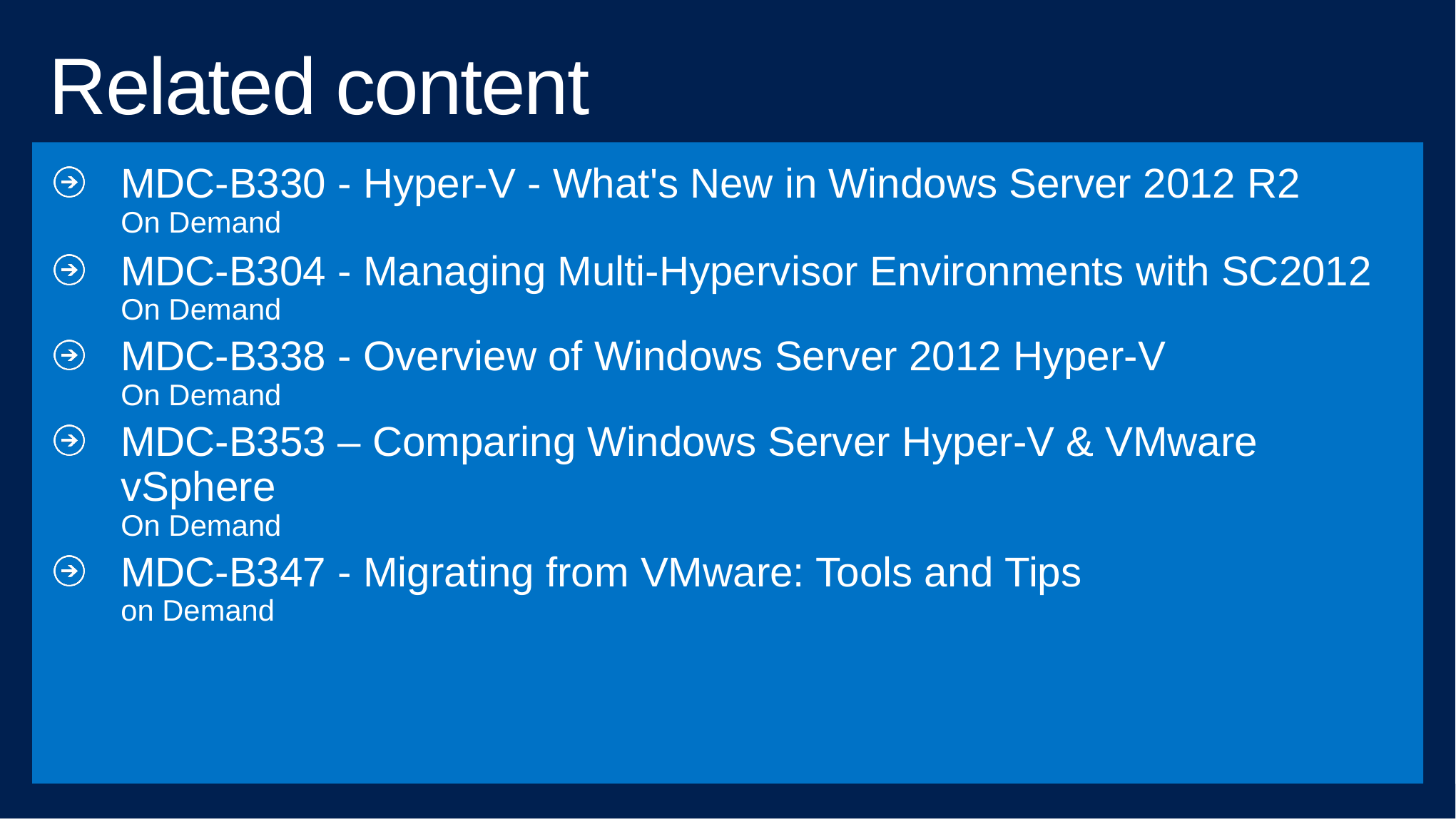

# Related content

MDC-B330 - Hyper-V - What's New in Windows Server 2012 R2
On Demand
MDC-B304 - Managing Multi-Hypervisor Environments with SC2012
On Demand
MDC-B338 - Overview of Windows Server 2012 Hyper-V
On Demand
MDC-B353 – Comparing Windows Server Hyper-V & VMware vSphere
On Demand
MDC-B347 - Migrating from VMware: Tools and Tips
on Demand